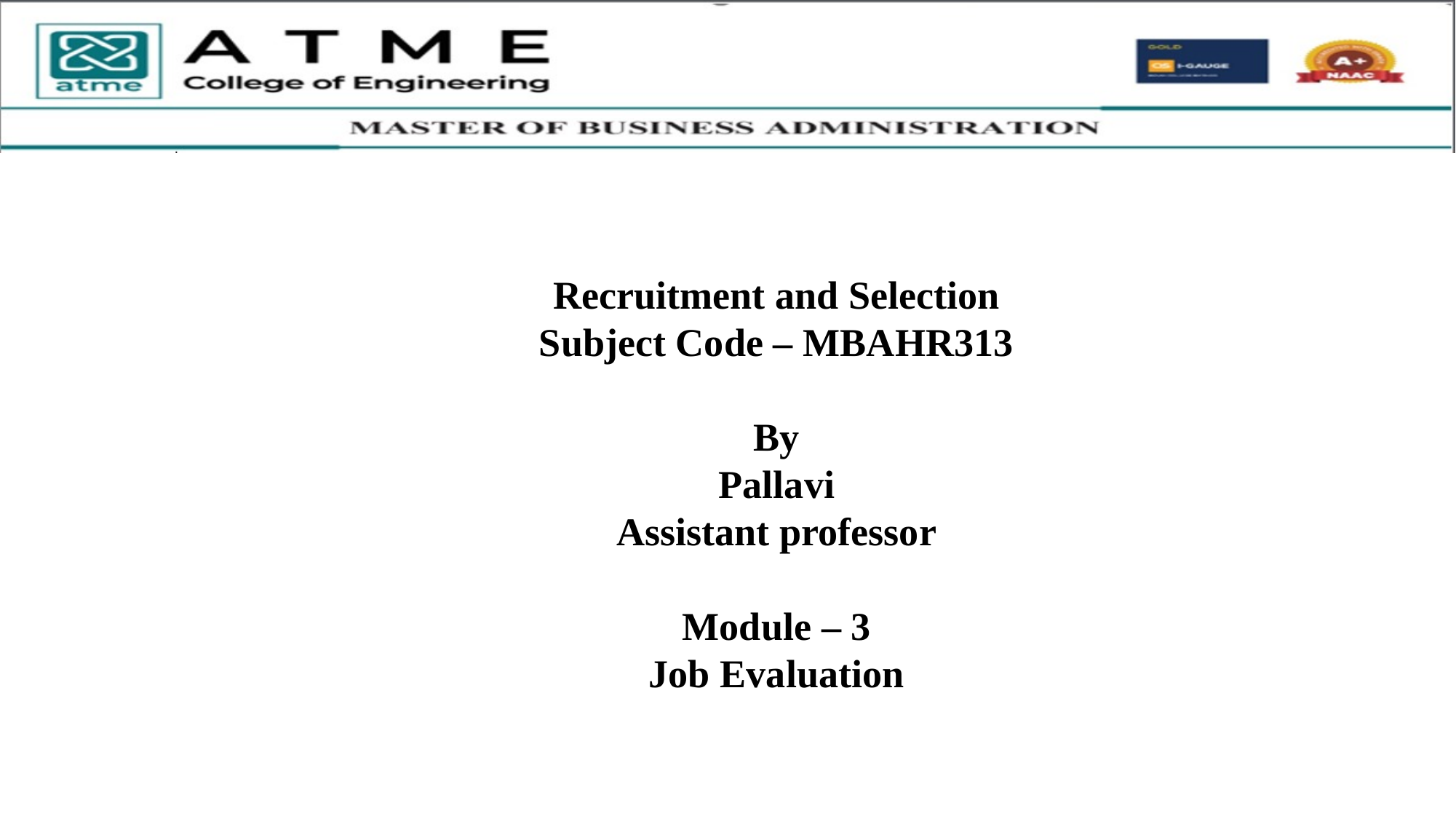

Recruitment and Selection
Subject Code – MBAHR313

By
Pallavi
Assistant professor

Module – 3
Job Evaluation